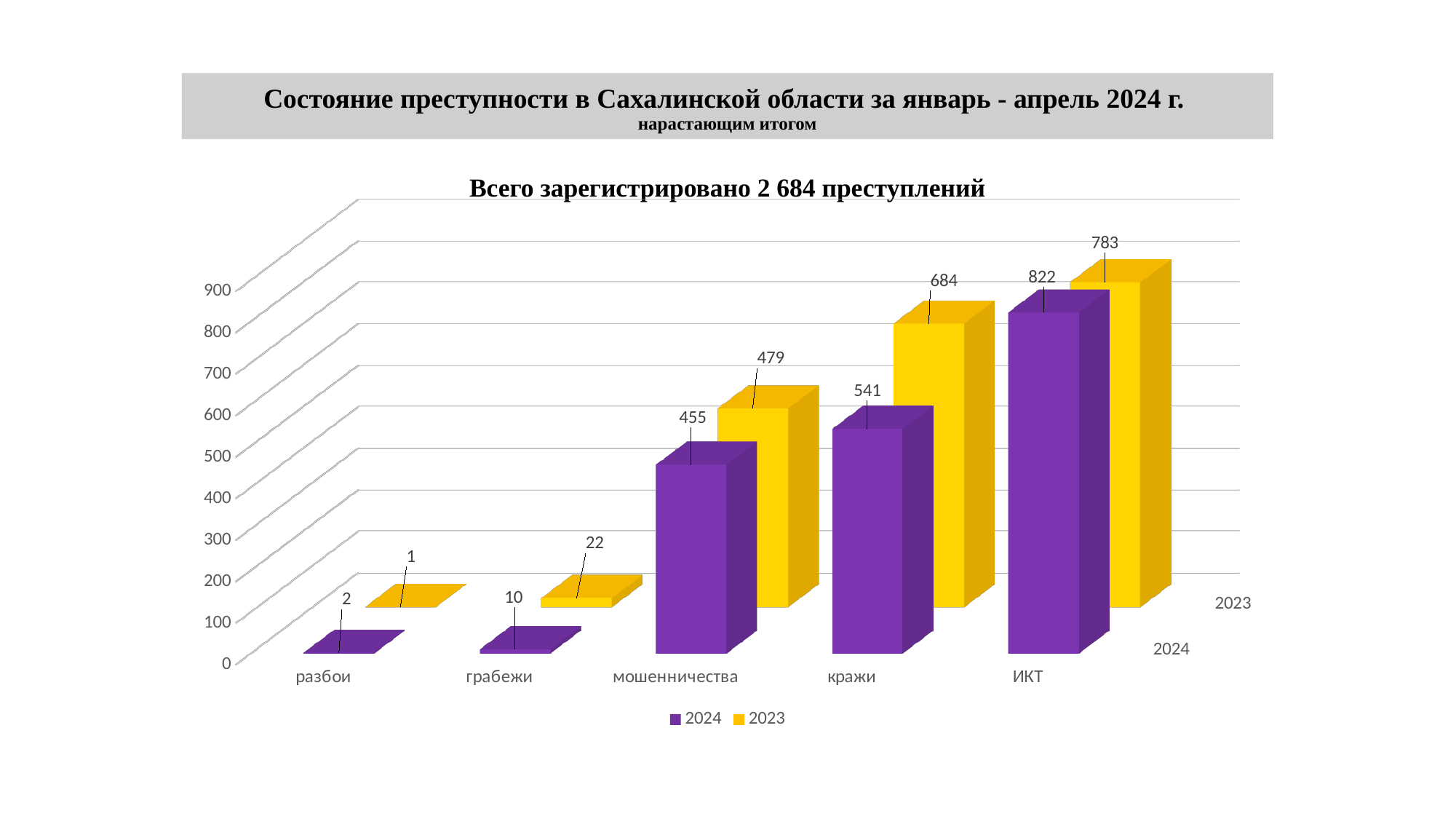

# Состояние преступности в Сахалинской области за январь - апрель 2024 г. нарастающим итогом
Всего зарегистрировано 2 684 преступлений

[unsupported chart]